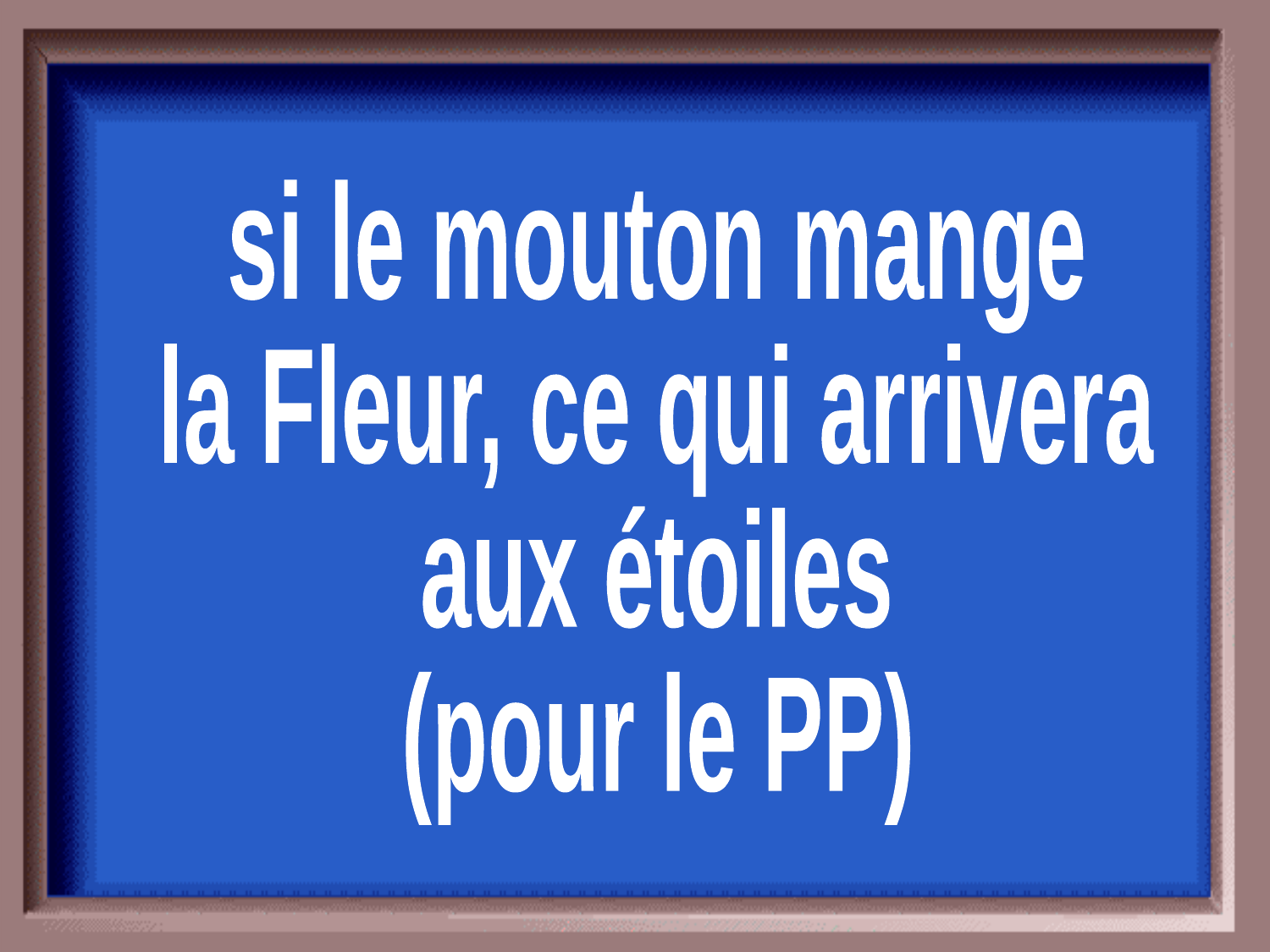

si le mouton mange
la Fleur, ce qui arrivera
aux étoiles
(pour le PP)